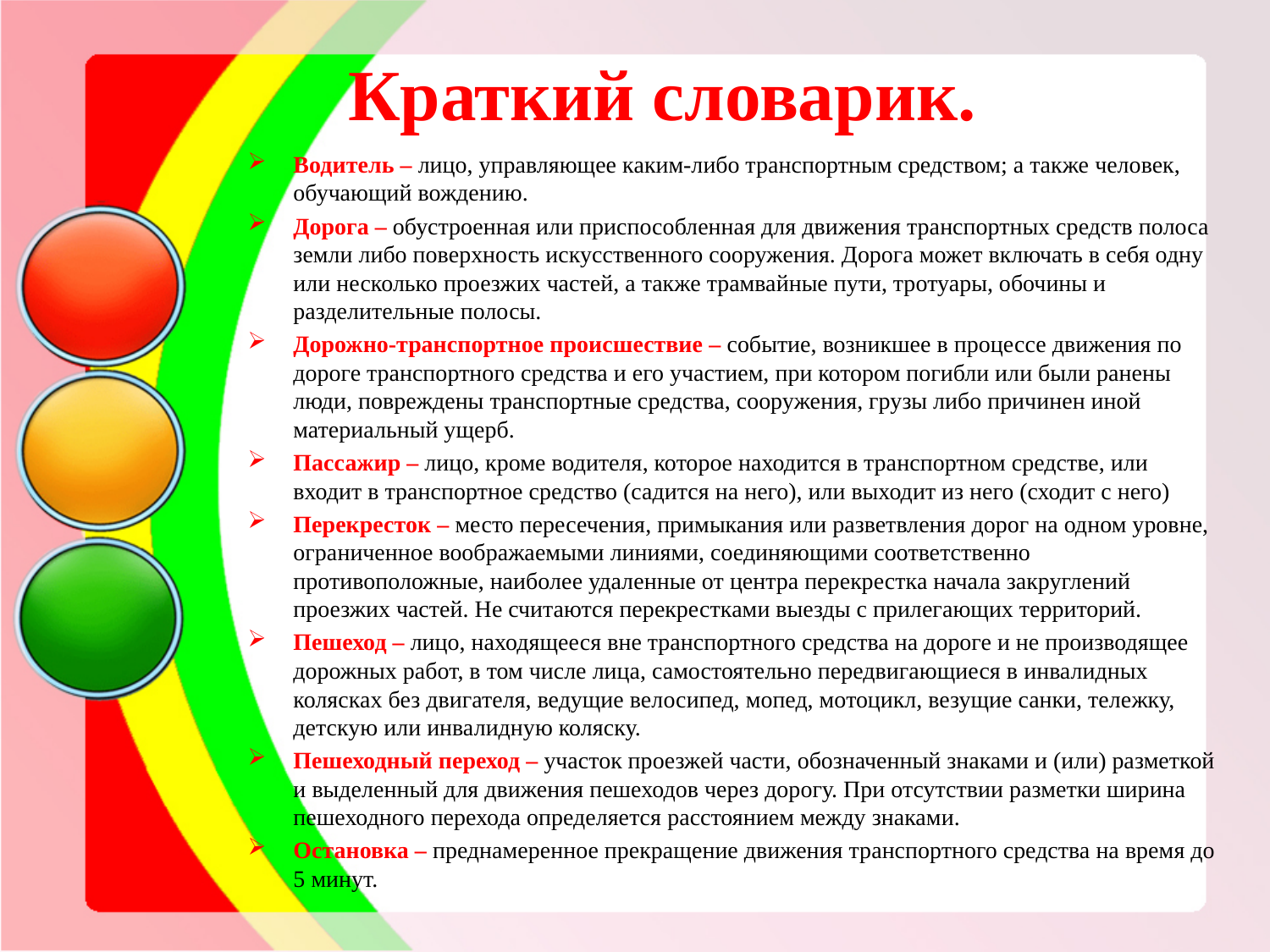

# Краткий словарик.

Водитель – лицо, управляющее каким-либо транспортным средством; а также человек, обучающий вождению.
Дорога – обустроенная или приспособленная для движения транспортных средств полоса земли либо поверхность искусственного сооружения. Дорога может включать в себя одну или несколько проезжих частей, а также трамвайные пути, тротуары, обочины и разделительные полосы.
Дорожно-транспортное происшествие – событие, возникшее в процессе движения по дороге транспортного средства и его участием, при котором погибли или были ранены люди, повреждены транспортные средства, сооружения, грузы либо причинен иной материальный ущерб.
Пассажир – лицо, кроме водителя, которое находится в транспортном средстве, или входит в транспортное средство (садится на него), или выходит из него (сходит с него)
Перекресток – место пересечения, примыкания или разветвления дорог на одном уровне, ограниченное воображаемыми линиями, соединяющими соответственно противоположные, наиболее удаленные от центра перекрестка начала закруглений проезжих частей. Не считаются перекрестками выезды с прилегающих территорий.
Пешеход – лицо, находящееся вне транспортного средства на дороге и не производящее дорожных работ, в том числе лица, самостоятельно передвигающиеся в инвалидных колясках без двигателя, ведущие велосипед, мопед, мотоцикл, везущие санки, тележку, детскую или инвалидную коляску.
Пешеходный переход – участок проезжей части, обозначенный знаками и (или) разметкой и выделенный для движения пешеходов через дорогу. При отсутствии разметки ширина пешеходного перехода определяется расстоянием между знаками.
Остановка – преднамеренное прекращение движения транспортного средства на время до 5 минут.